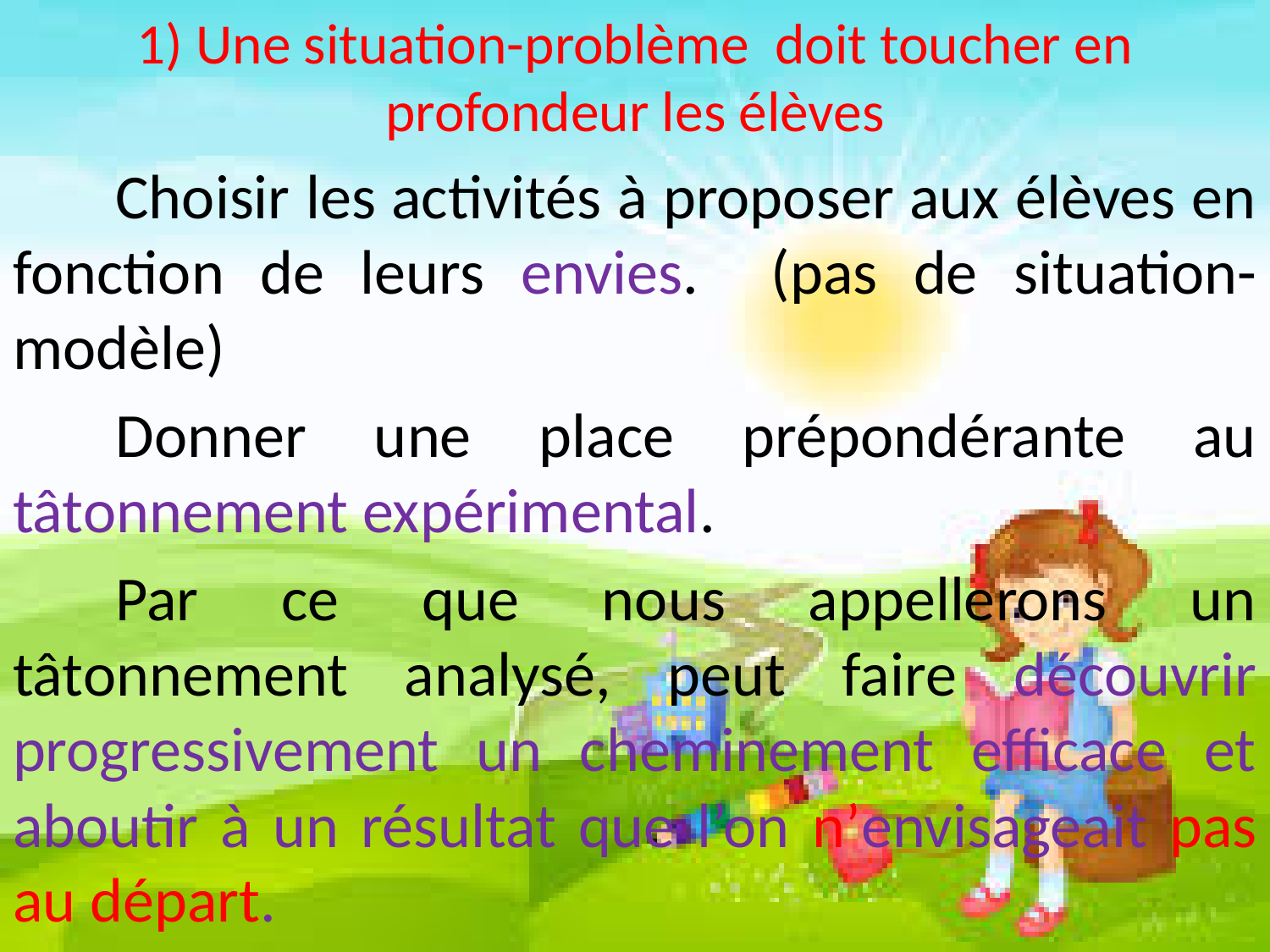

1) Une situation-problème  doit toucher en profondeur les élèves
	Choisir les activités à proposer aux élèves en fonction de leurs envies.  (pas de situation-modèle)
	Donner une place prépondérante au tâtonnement expérimental.
	Par ce que nous appellerons un tâtonnement analysé, peut faire découvrir progressivement un cheminement efficace et aboutir à un résultat que l’on n’envisageait pas au départ.